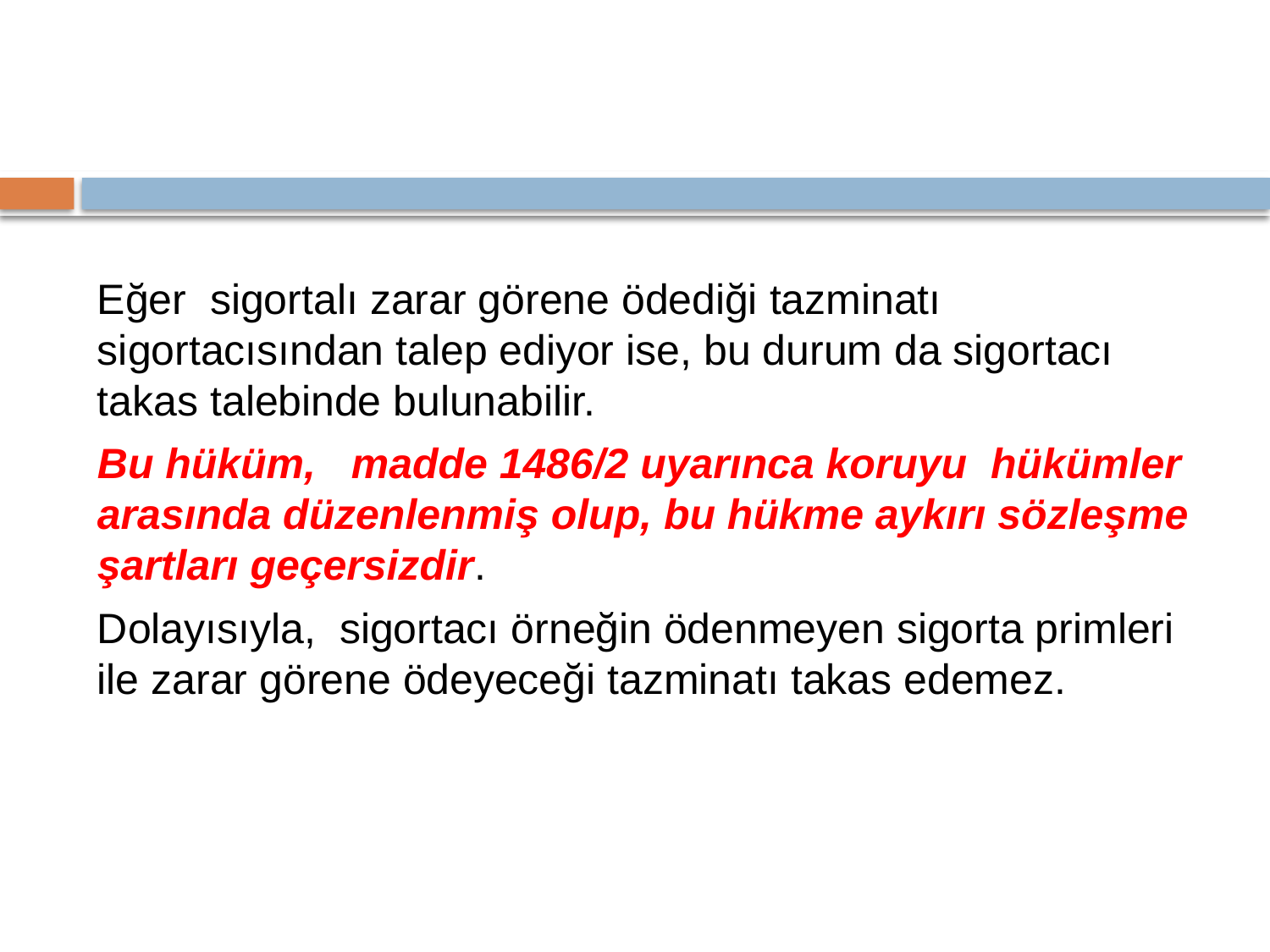

Eğer  sigortalı zarar görene ödediği tazminatı sigortacısından talep ediyor ise, bu durum da sigortacı takas talebinde bulunabilir.
Bu hüküm,   madde 1486/2 uyarınca koruyu  hükümler arasında düzenlenmiş olup, bu hükme aykırı sözleşme şartları geçersizdir.
Dolayısıyla,  sigortacı örneğin ödenmeyen sigorta primleri ile zarar görene ödeyeceği tazminatı takas edemez.